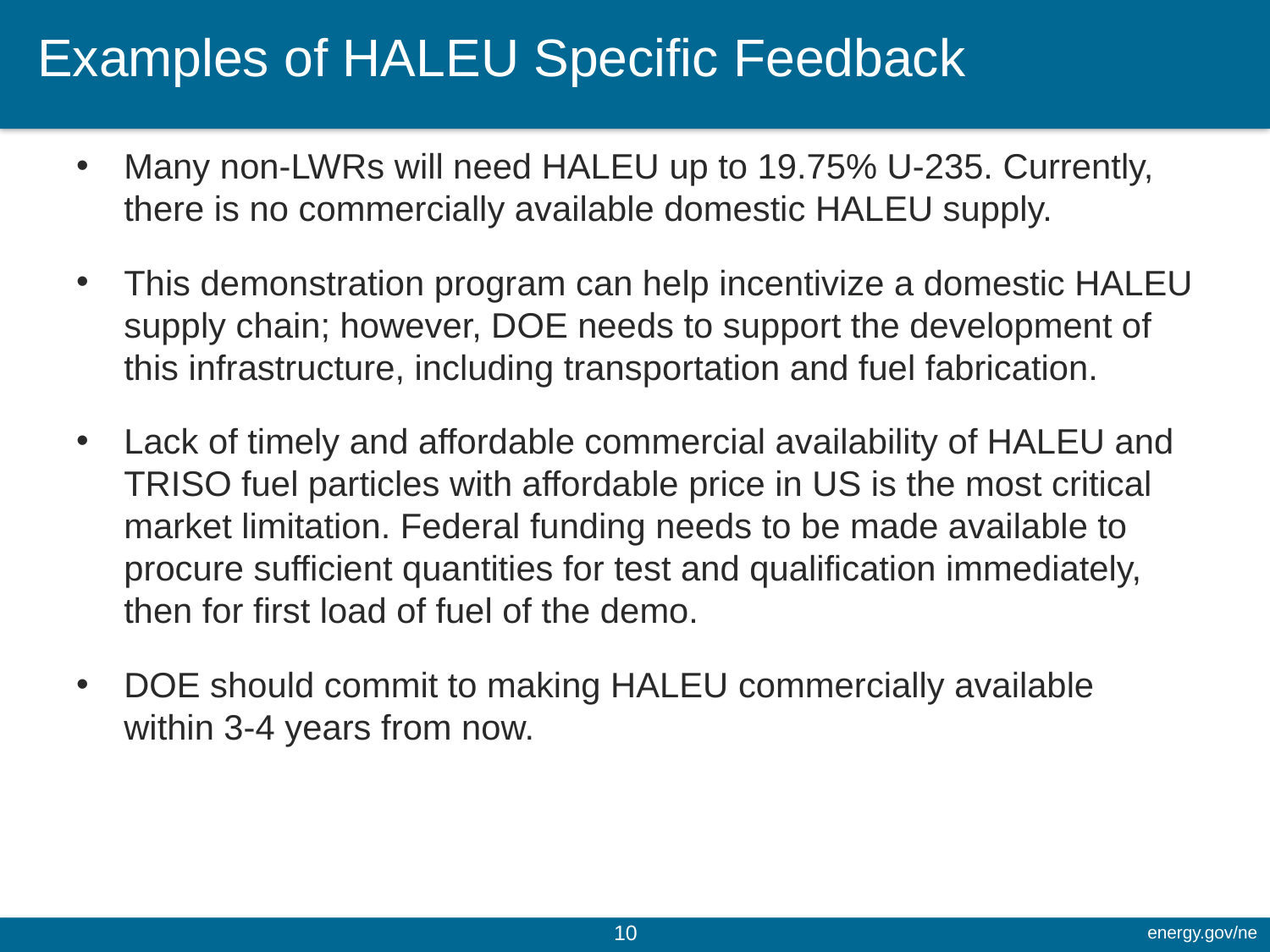

# Examples of HALEU Specific Feedback
Many non-LWRs will need HALEU up to 19.75% U-235. Currently, there is no commercially available domestic HALEU supply.
This demonstration program can help incentivize a domestic HALEU supply chain; however, DOE needs to support the development of this infrastructure, including transportation and fuel fabrication.
Lack of timely and affordable commercial availability of HALEU and TRISO fuel particles with affordable price in US is the most critical market limitation. Federal funding needs to be made available to procure sufficient quantities for test and qualification immediately, then for first load of fuel of the demo.
DOE should commit to making HALEU commercially available within 3-4 years from now.